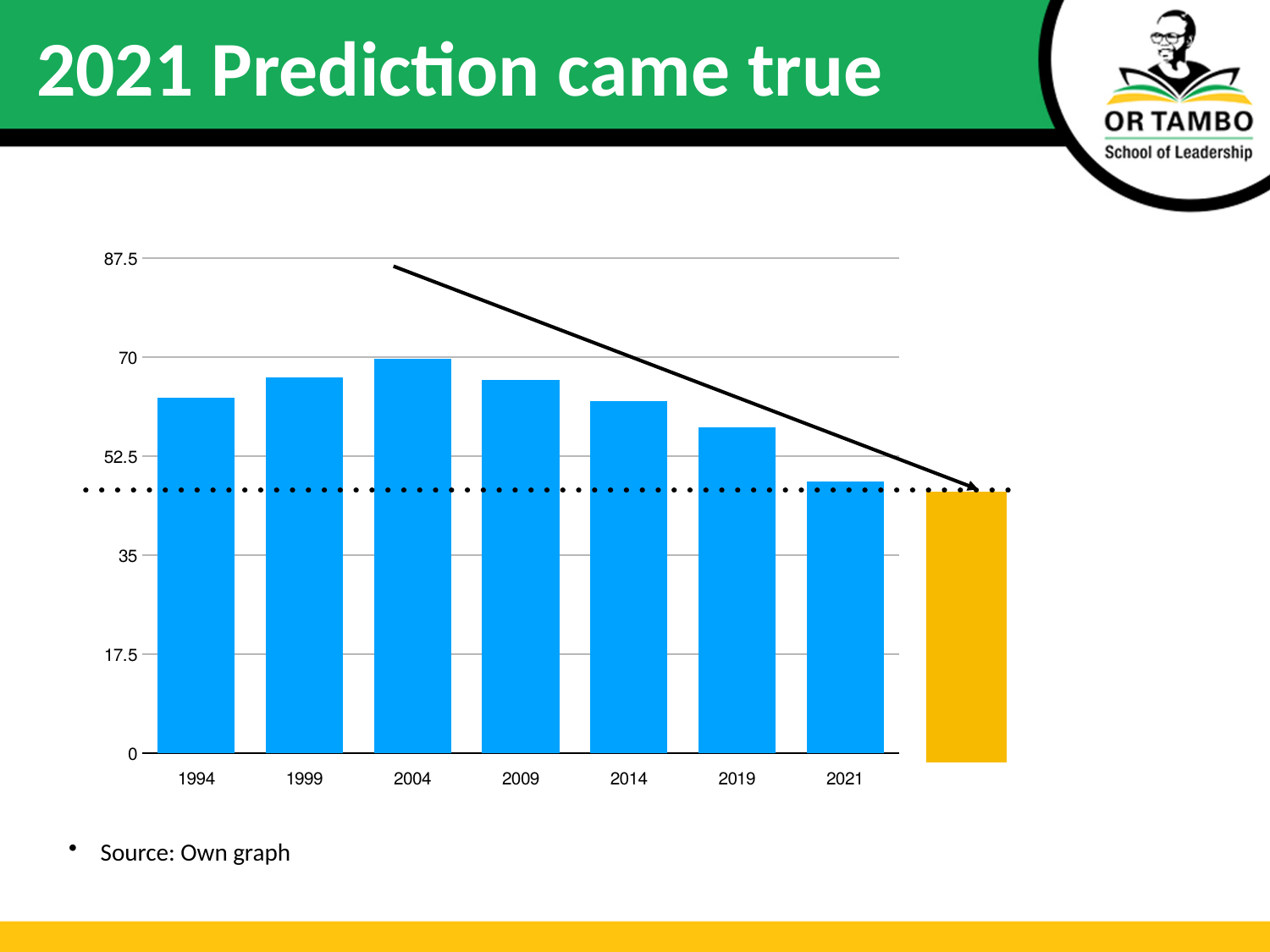

# 2021 Prediction came true

### Chart

| Category |  |
|---|---|
| 1994 | 62.7 |
| 1999 | 66.4 |
| 2004 | 69.7 |
| 2009 | 65.9 |
| 2014 | 62.2 |
| 2019 | 57.5 |
| 2021 | 48.0 |

Source: Own graph